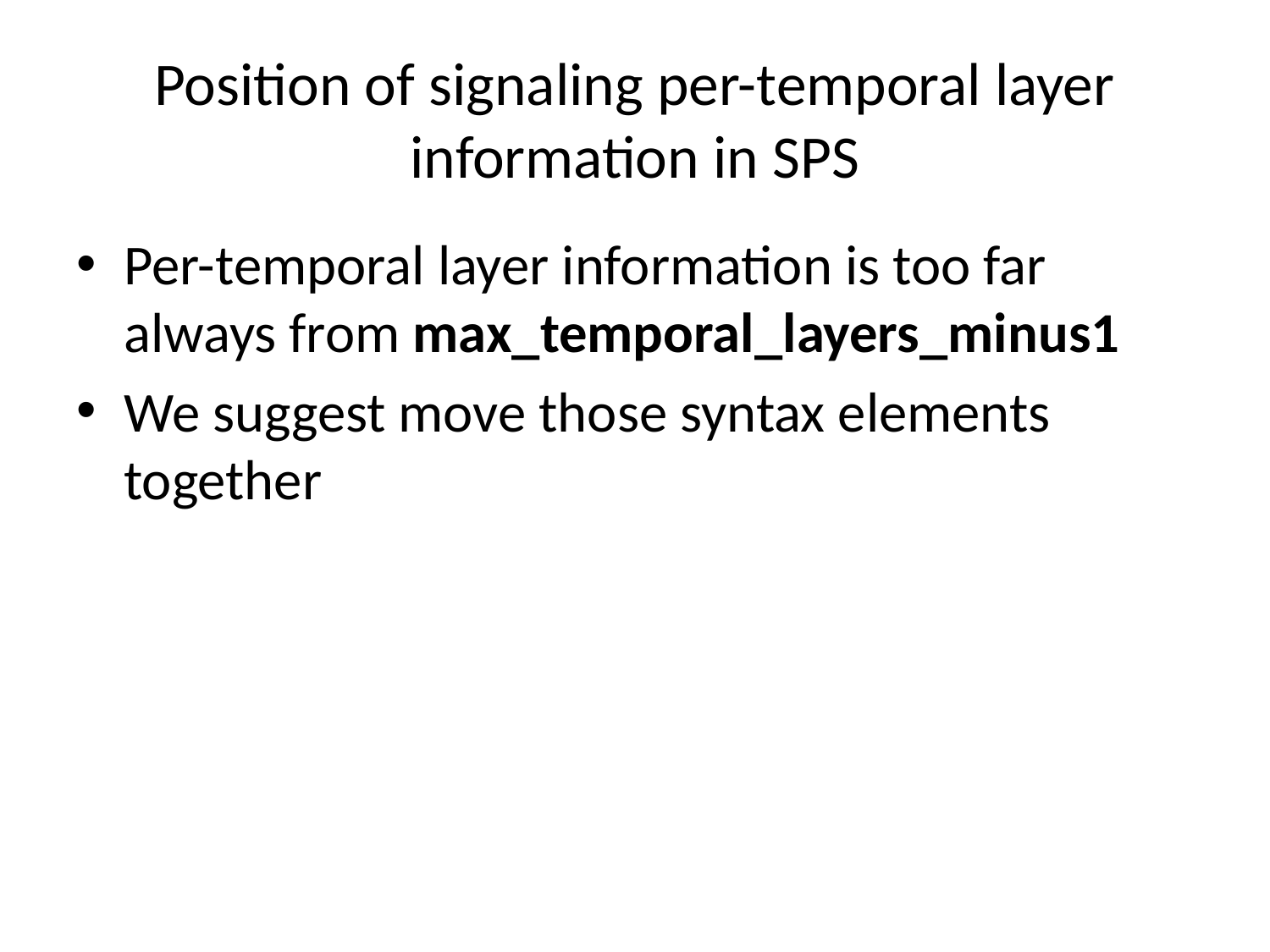

# Position of signaling per-temporal layer information in SPS
Per-temporal layer information is too far always from max_temporal_layers_minus1
We suggest move those syntax elements together